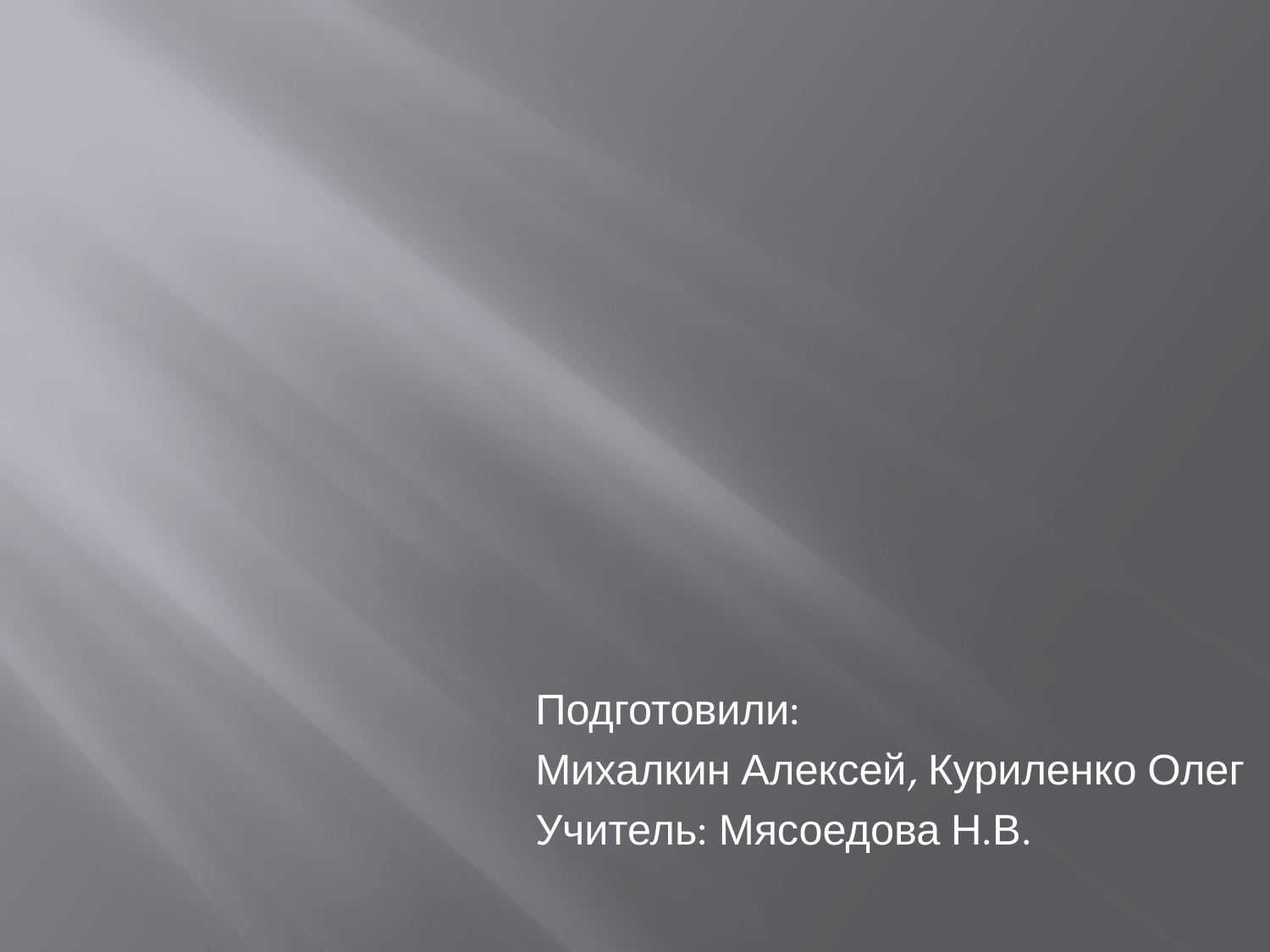

#
Подготовили:
Михалкин Алексей, Куриленко Олег
Учитель: Мясоедова Н.В.